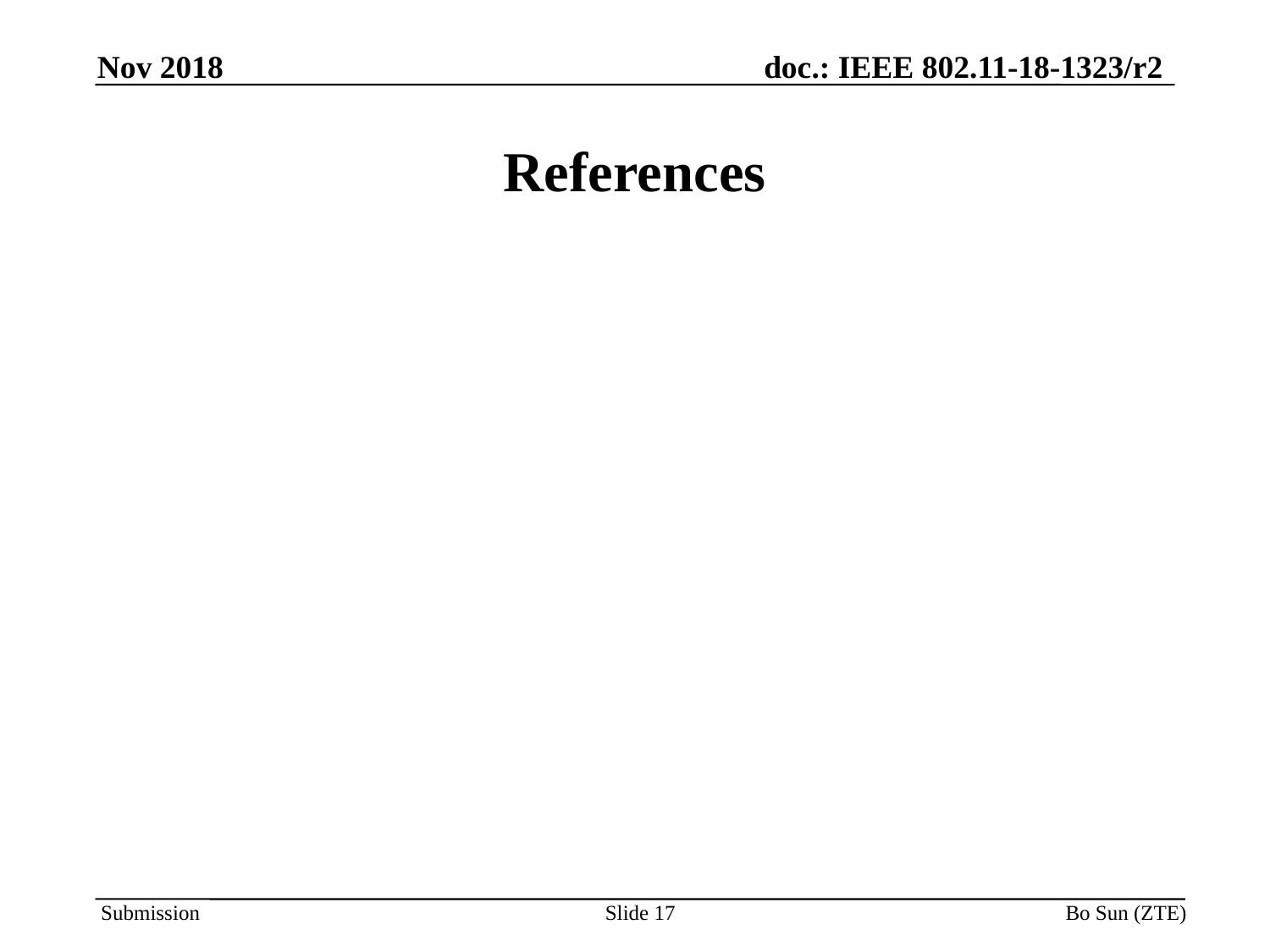

# References

Slide 17
Bo Sun (ZTE)